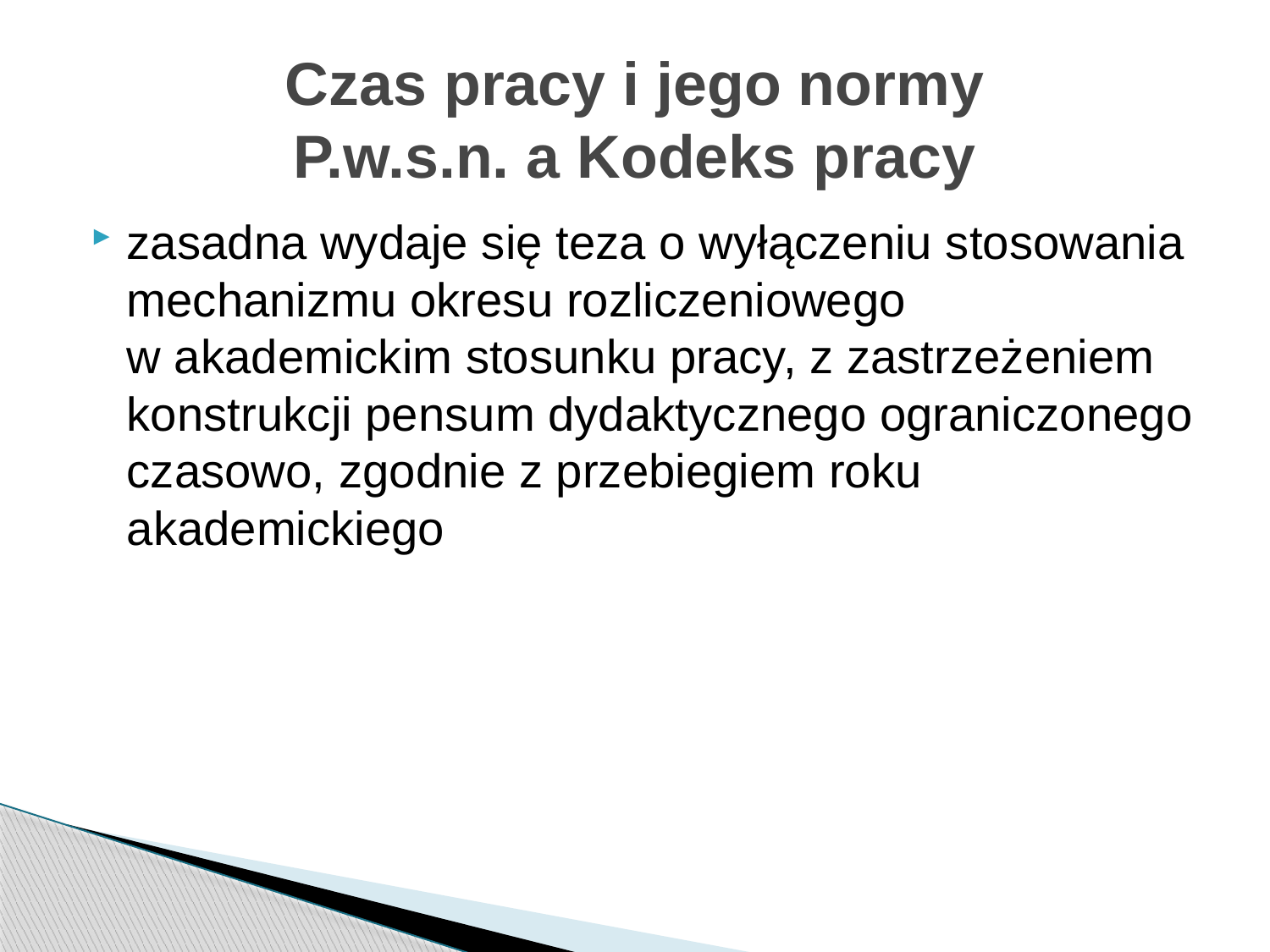

# Czas pracy i jego normy P.w.s.n. a Kodeks pracy
zasadna wydaje się teza o wyłączeniu stosowania mechanizmu okresu rozliczeniowego w akademickim stosunku pracy, z zastrzeżeniem konstrukcji pensum dydaktycznego ograniczonego czasowo, zgodnie z przebiegiem roku akademickiego